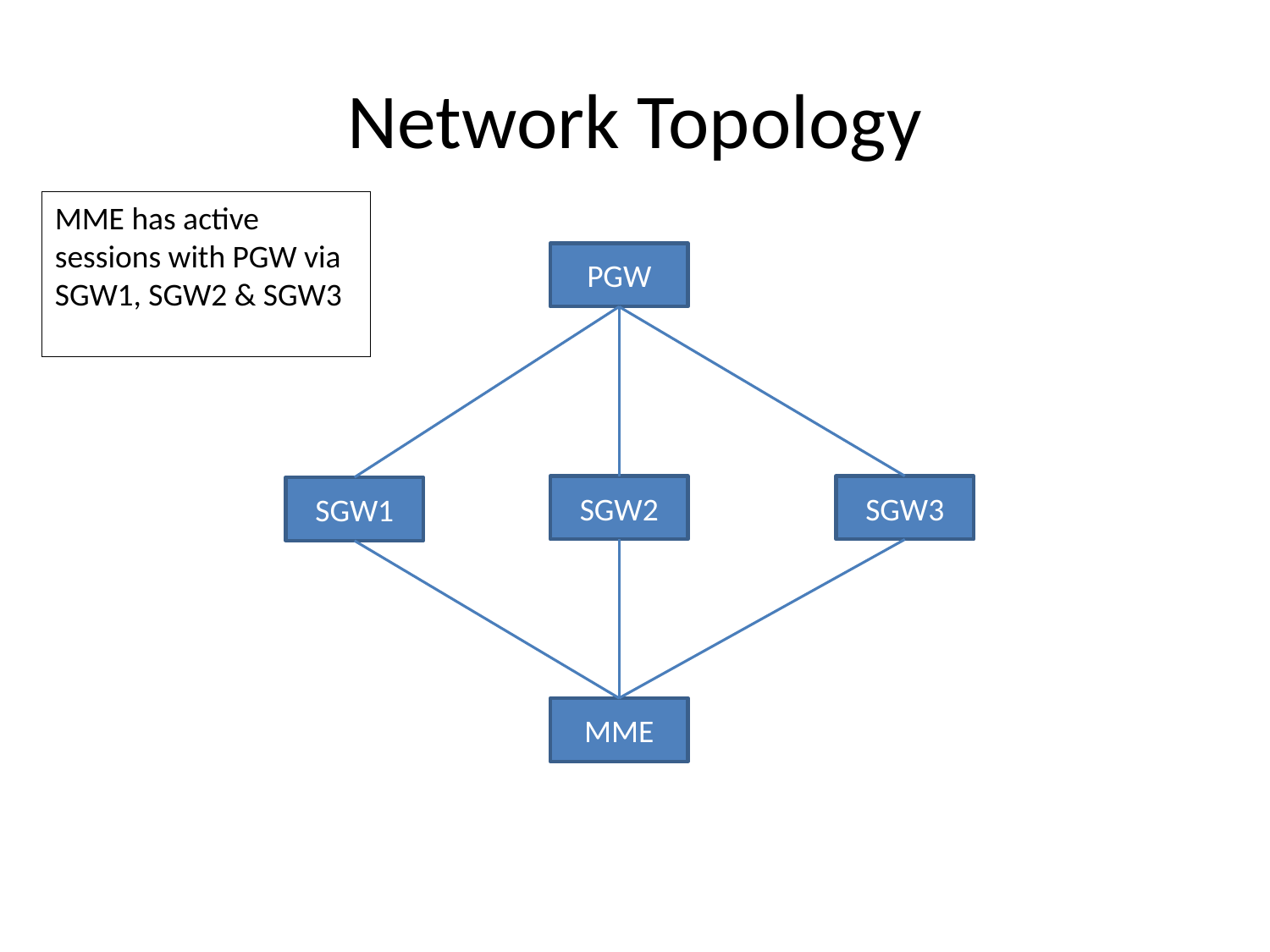

# Network Topology
MME has active sessions with PGW via SGW1, SGW2 & SGW3

PGW
SGW2
SGW3
SGW1
MME